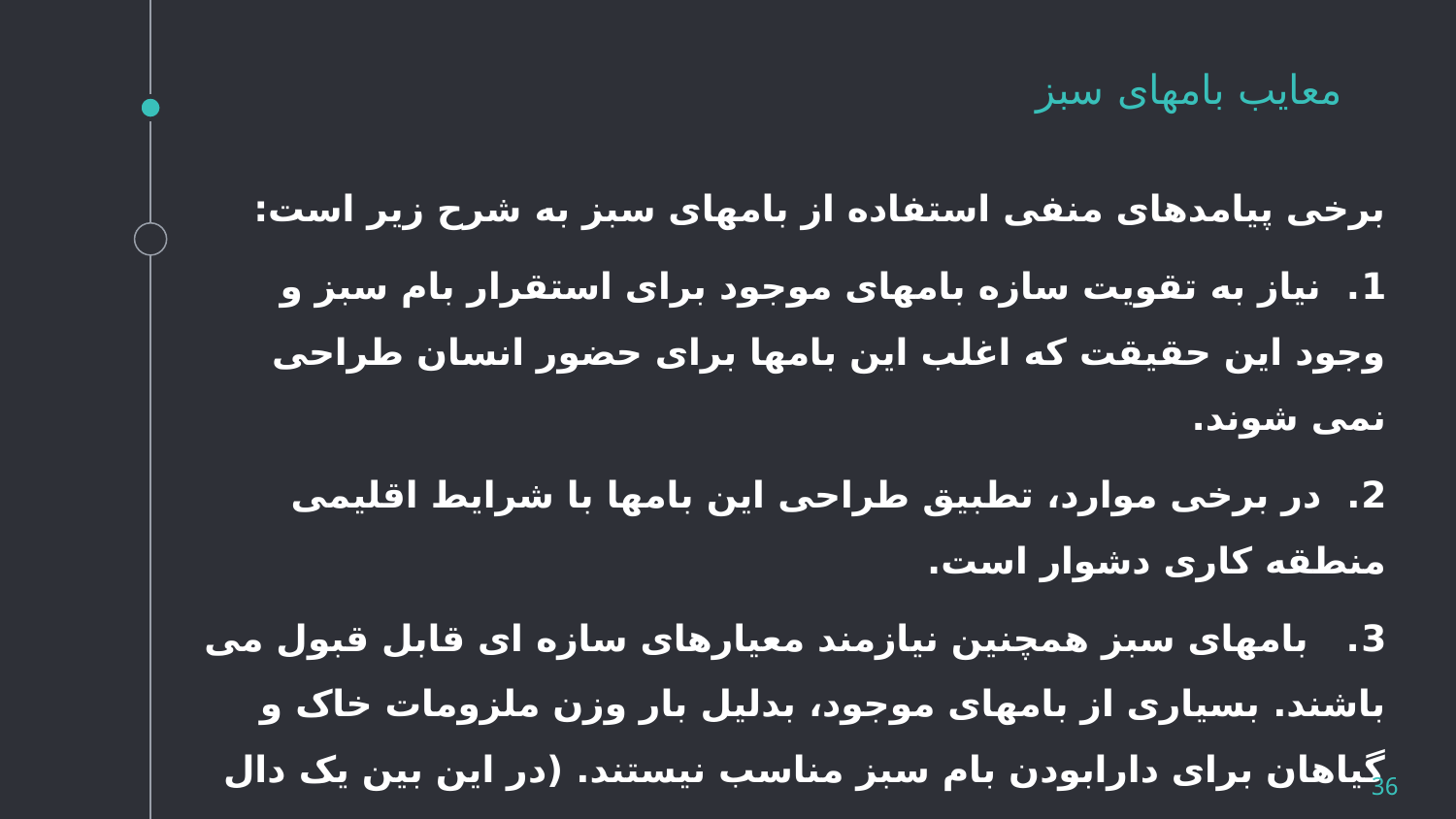

# معایب بامهای سبز
برخی پیامدهای منفی استفاده از بامهای سبز به شرح زیر است:
1.  نیاز به تقویت سازه بامهای موجود برای استقرار بام سبز و وجود این حقیقت که اغلب این بامها برای حضور انسان طراحی نمی شوند.
2.  در برخی موارد، تطبیق طراحی این بامها با شرایط اقلیمی منطقه کاری دشوار است.
3.   بامهای سبز همچنین نیازمند معیارهای سازه ای قابل قبول می باشند. بسیاری از بامهای موجود، بدلیل بار وزن ملزومات خاک و گیاهان برای دارابودن بام سبز مناسب نیستند. (در این بین یک دال بتنی در تبدیل به بام سبز بسیار کاراتر از دالهای چوبی یا فلزی است

36